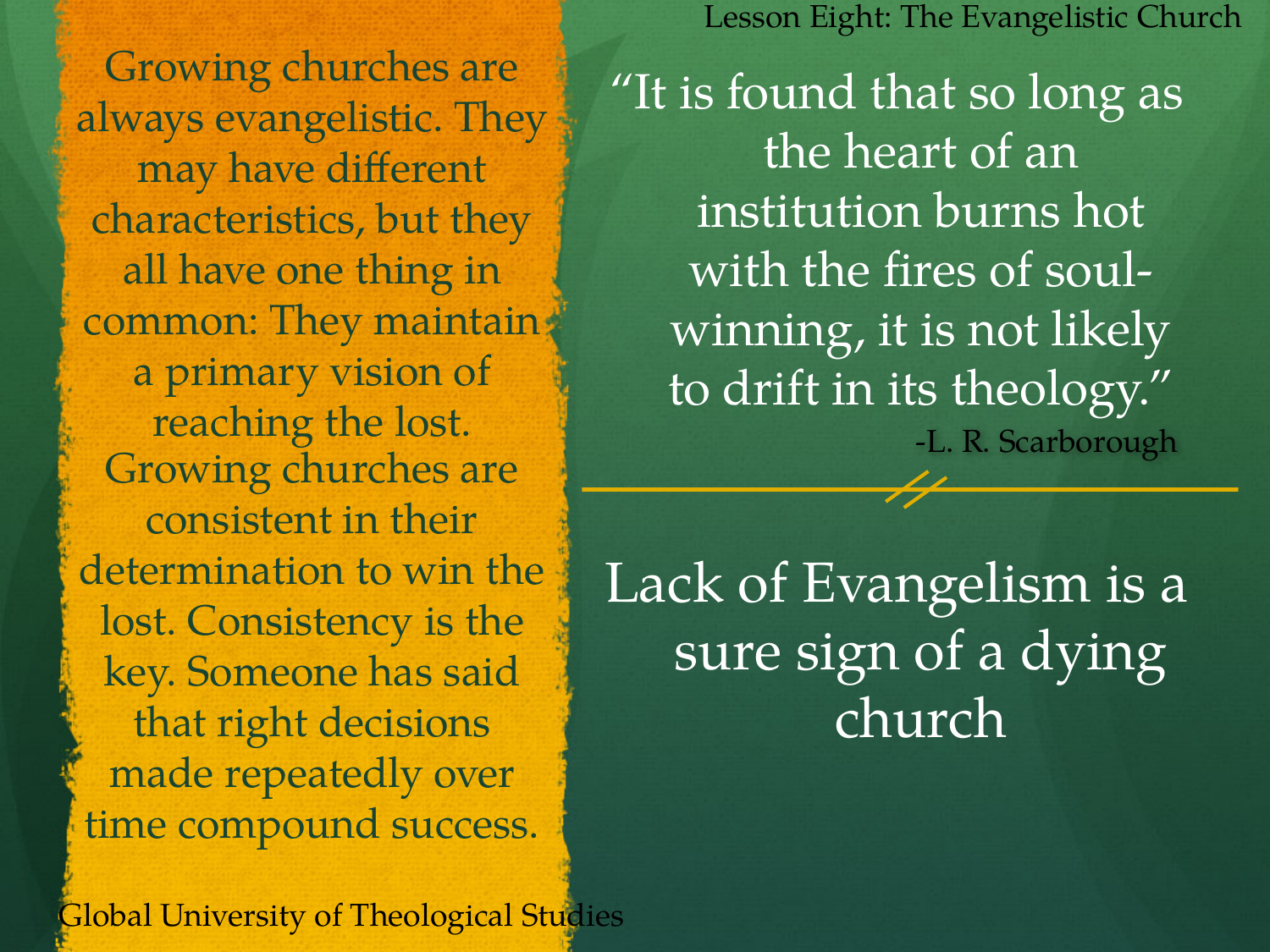

Lesson Eight: The Evangelistic Church

Growing churches are always evangelistic. They may have different characteristics, but they all have one thing in common: They maintain a primary vision of reaching the lost.
“It is found that so long as the heart of an institution burns hot with the fires of soul-winning, it is not likely to drift in its theology.”
-L. R. Scarborough
Growing churches are consistent in their determination to win the lost. Consistency is the key. Someone has said that right decisions made repeatedly over time compound success.
Lack of Evangelism is a sure sign of a dying church
Global University of Theological Studies